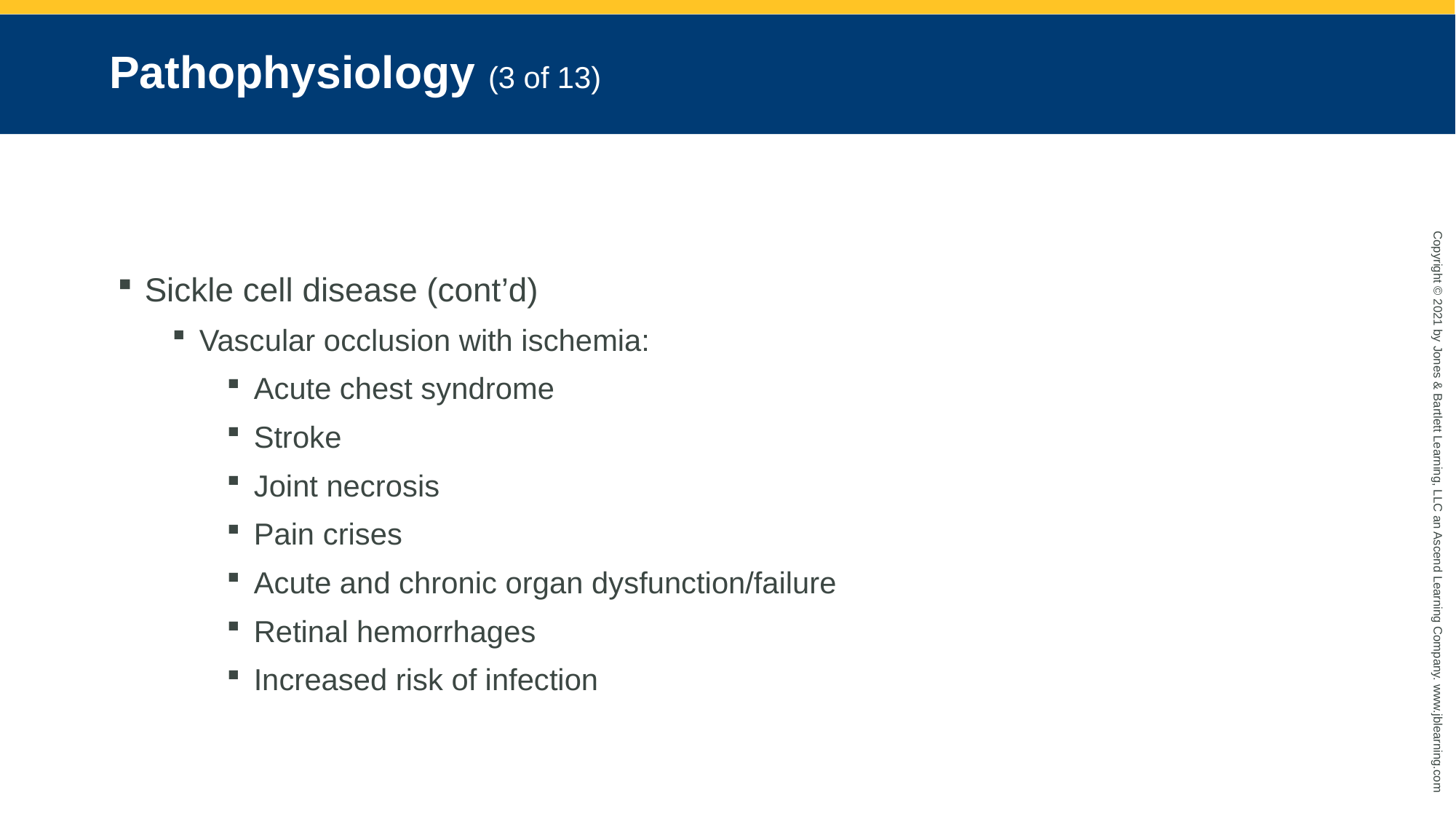

# Pathophysiology (3 of 13)
Sickle cell disease (cont’d)
Vascular occlusion with ischemia:
Acute chest syndrome
Stroke
Joint necrosis
Pain crises
Acute and chronic organ dysfunction/failure
Retinal hemorrhages
Increased risk of infection